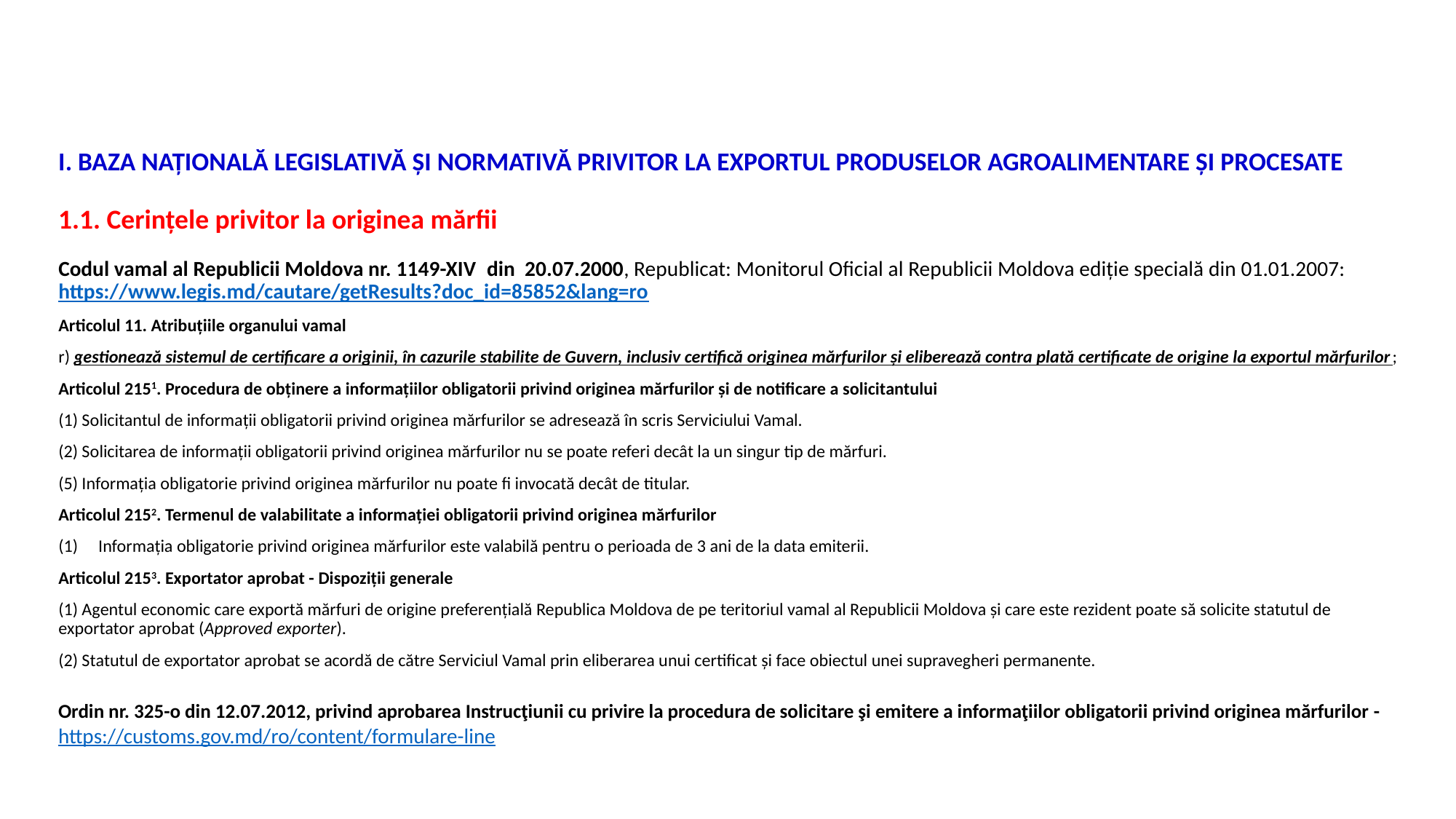

I. BAZA NAŢIONALĂ LEGISLATIVĂ ŞI NORMATIVĂ PRIVITOR LA EXPORTUL PRODUSELOR AGROALIMENTARE ŞI PROCESATE
1.1. Cerinţele privitor la originea mărfii
Codul vamal al Republicii Moldova nr. 1149-XIV  din  20.07.2000, Republicat: Monitorul Oficial al Republicii Moldova ediţie specială din 01.01.2007: https://www.legis.md/cautare/getResults?doc_id=85852&lang=ro
Articolul 11. Atribuţiile organului vamal
r) gestionează sistemul de certificare a originii, în cazurile stabilite de Guvern, inclusiv certifică originea mărfurilor şi eliberează contra plată certificate de origine la exportul mărfurilor;
Articolul 2151. Procedura de obţinere a informaţiilor obligatorii privind originea mărfurilor şi de notificare a solicitantului
(1) Solicitantul de informaţii obligatorii privind originea mărfurilor se adresează în scris Serviciului Vamal.
(2) Solicitarea de informaţii obligatorii privind originea mărfurilor nu se poate referi decât la un singur tip de mărfuri.
(5) Informaţia obligatorie privind originea mărfurilor nu poate fi invocată decât de titular.
Articolul 2152. Termenul de valabilitate a informaţiei obligatorii privind originea mărfurilor
Informaţia obligatorie privind originea mărfurilor este valabilă pentru o perioada de 3 ani de la data emiterii.
Articolul 2153. Exportator aprobat - Dispoziţii generale
(1) Agentul economic care exportă mărfuri de origine preferenţială Republica Moldova de pe teritoriul vamal al Republicii Moldova şi care este rezident poate să solicite statutul de exportator aprobat (Approved exporter).
(2) Statutul de exportator aprobat se acordă de către Serviciul Vamal prin eliberarea unui certificat şi face obiectul unei supravegheri permanente.

Ordin nr. 325-o din 12.07.2012, privind aprobarea Instrucţiunii cu privire la procedura de solicitare şi emitere a informaţiilor obligatorii privind originea mărfurilor - https://customs.gov.md/ro/content/formulare-line